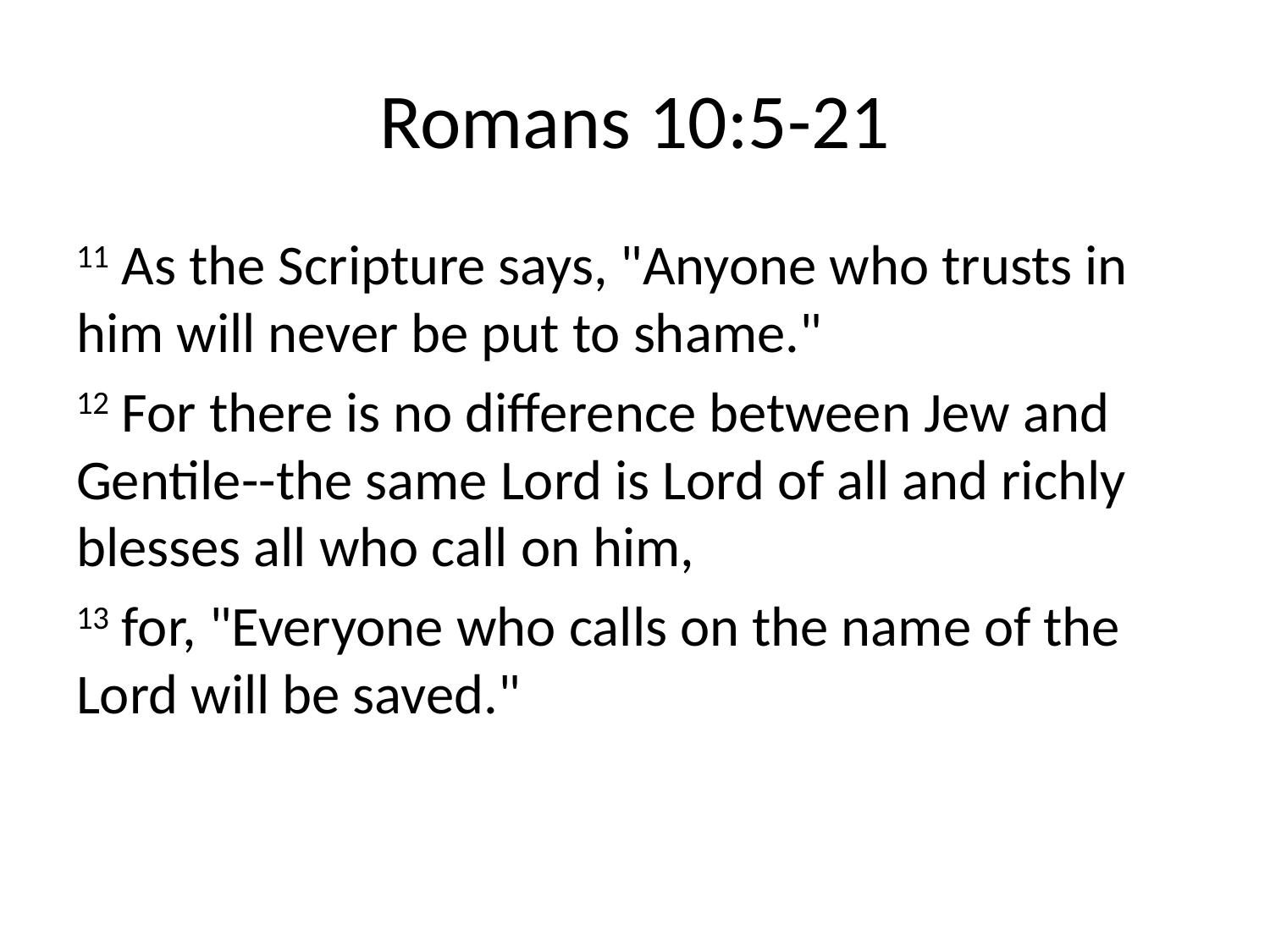

# Romans 10:5-21
11 As the Scripture says, "Anyone who trusts in him will never be put to shame."
12 For there is no difference between Jew and Gentile--the same Lord is Lord of all and richly blesses all who call on him,
13 for, "Everyone who calls on the name of the Lord will be saved."